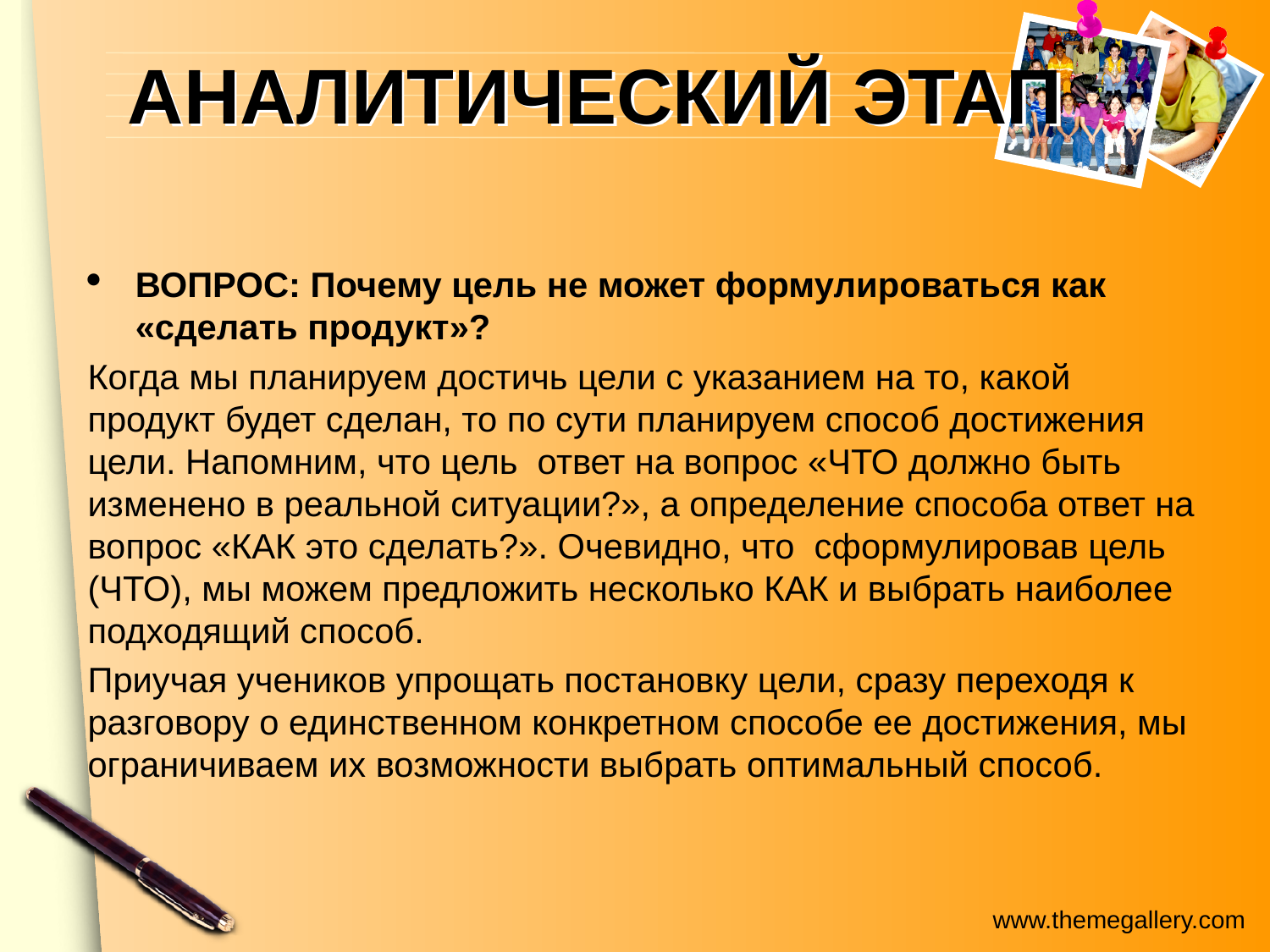

# Аналитический этап
ВОПРОС: Почему цель не может формулироваться как «сделать продукт»?
Когда мы планируем достичь цели с указанием на то, какой продукт будет сделан, то по сути планируем способ достижения цели. Напомним, что цель  ответ на вопрос «ЧТО должно быть изменено в реальной ситуации?», а определение способа ответ на вопрос «КАК это сделать?». Очевидно, что  сформулировав цель (ЧТО), мы можем предложить несколько КАК и выбрать наиболее подходящий способ.
Приучая учеников упрощать постановку цели, сразу переходя к разговору о единственном конкретном способе ее достижения, мы ограничиваем их возможности выбрать оптимальный способ.